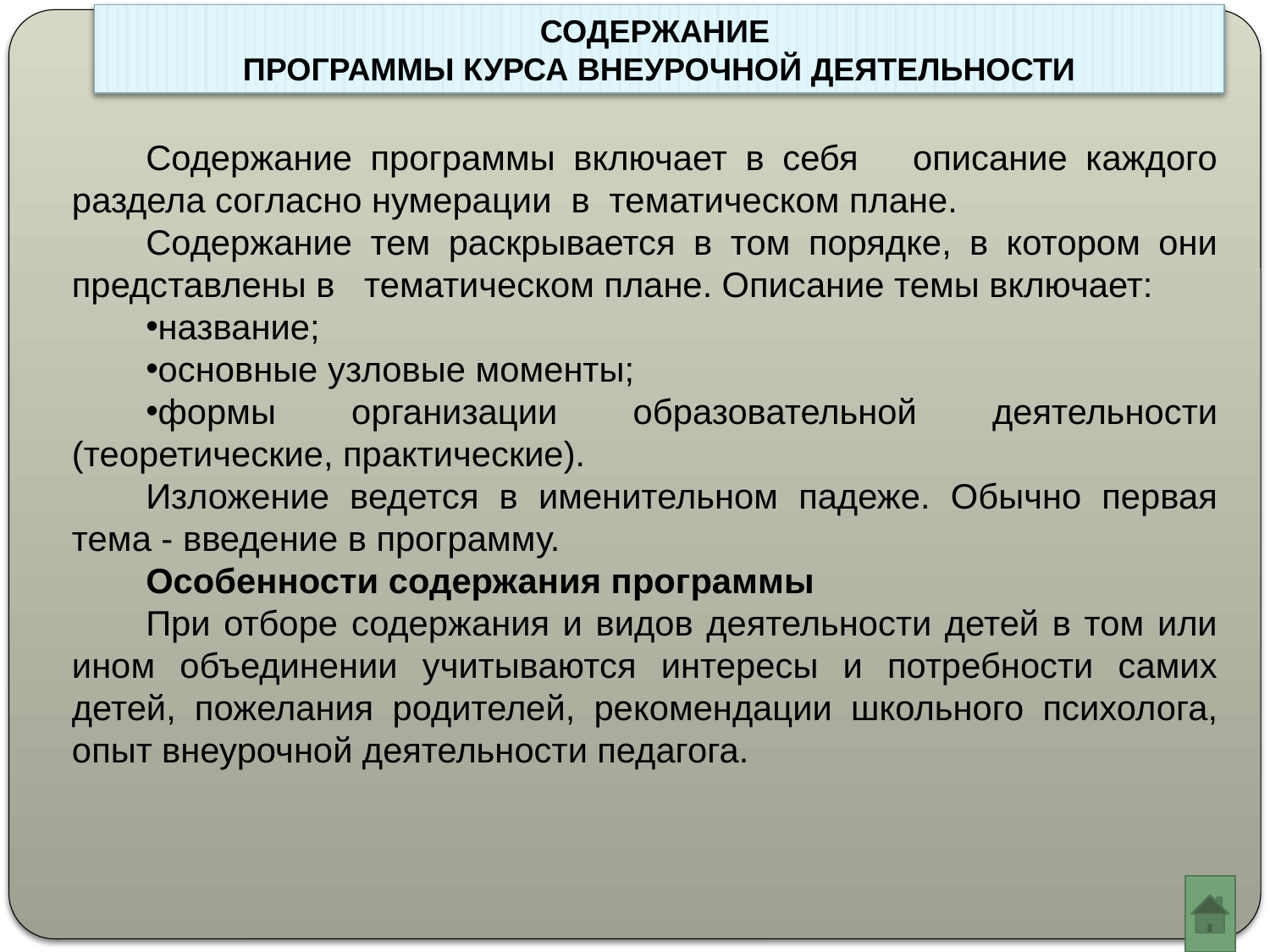

СОДЕРЖАНИЕ
ПРОГРАММЫ КУРСА ВНЕУРОЧНОЙ ДЕЯТЕЛЬНОСТИ
Содержание программы включает в себя   описание каждого раздела согласно нумерации  в  тематическом плане.
Содержание тем раскрывается в том порядке, в котором они представлены в   тематическом плане. Описание темы включает:
название;
основные узловые моменты;
формы организации образовательной деятельности (теоретические, практические).
Изложение ведется в именительном падеже. Обычно первая тема - введение в программу.
Особенности содержания программы
При отборе содержания и видов деятельности детей в том или ином объединении учитываются интересы и потребности самих детей, пожелания родителей, рекомендации школьного психолога, опыт внеурочной деятельности педагога.